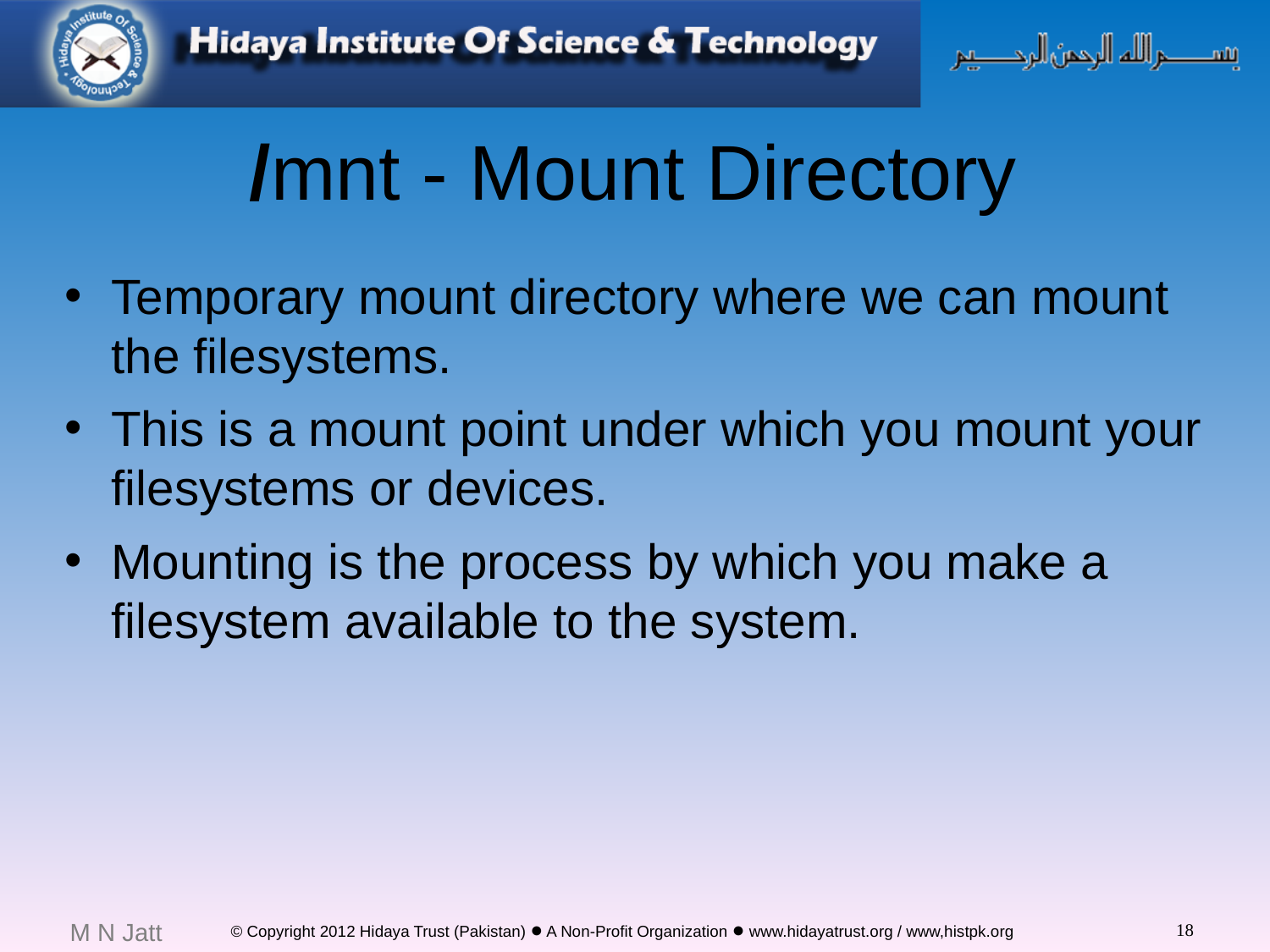

# /mnt - Mount Directory
Temporary mount directory where we can mount the filesystems.
This is a mount point under which you mount your filesystems or devices.
Mounting is the process by which you make a filesystem available to the system.

18